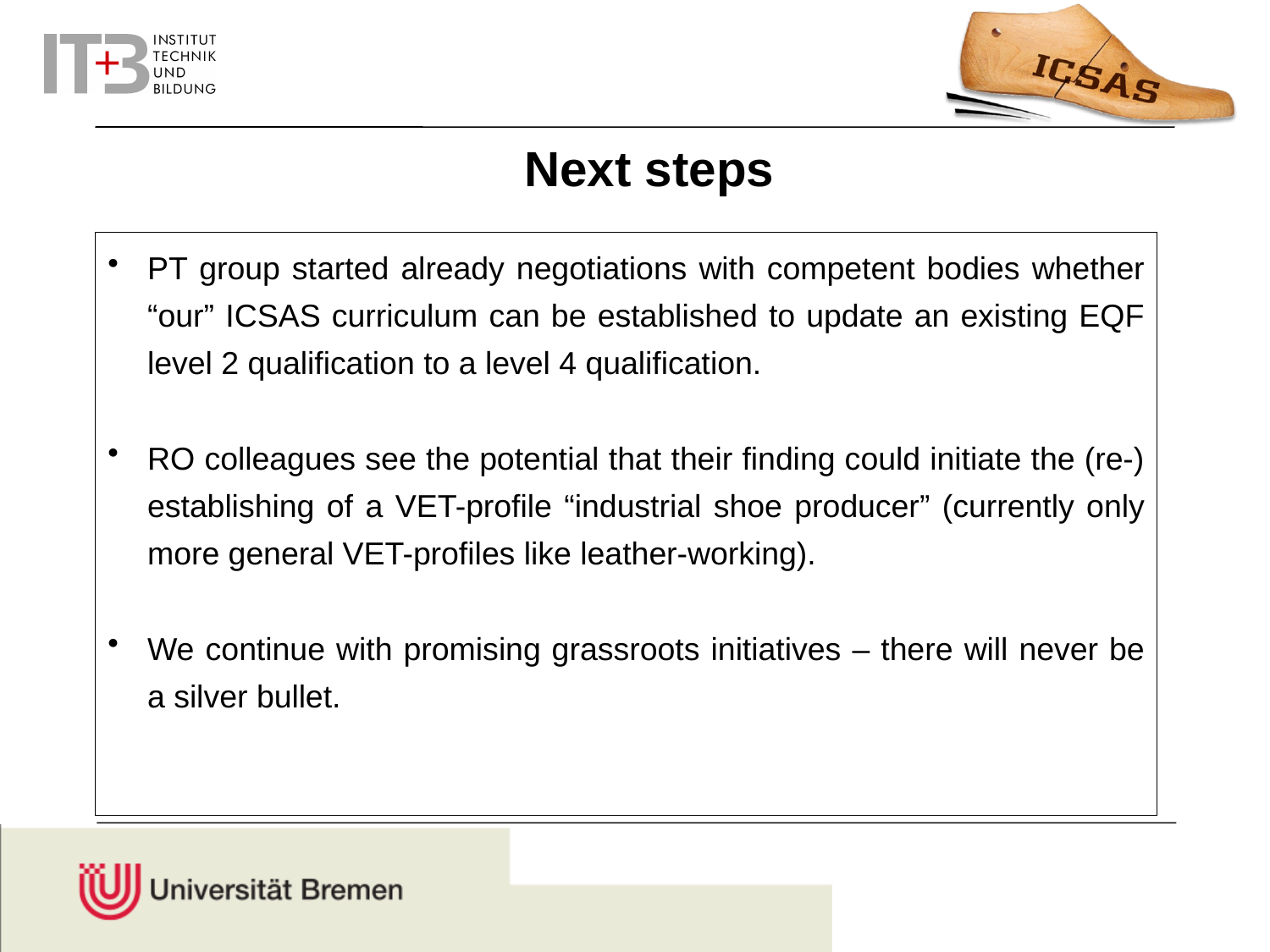

Next steps
PT group started already negotiations with competent bodies whether “our” ICSAS curriculum can be established to update an existing EQF level 2 qualification to a level 4 qualification.

RO colleagues see the potential that their finding could initiate the (re-) establishing of a VET-profile “industrial shoe producer” (currently only more general VET-profiles like leather-working).

We continue with promising grassroots initiatives – there will never be a silver bullet.